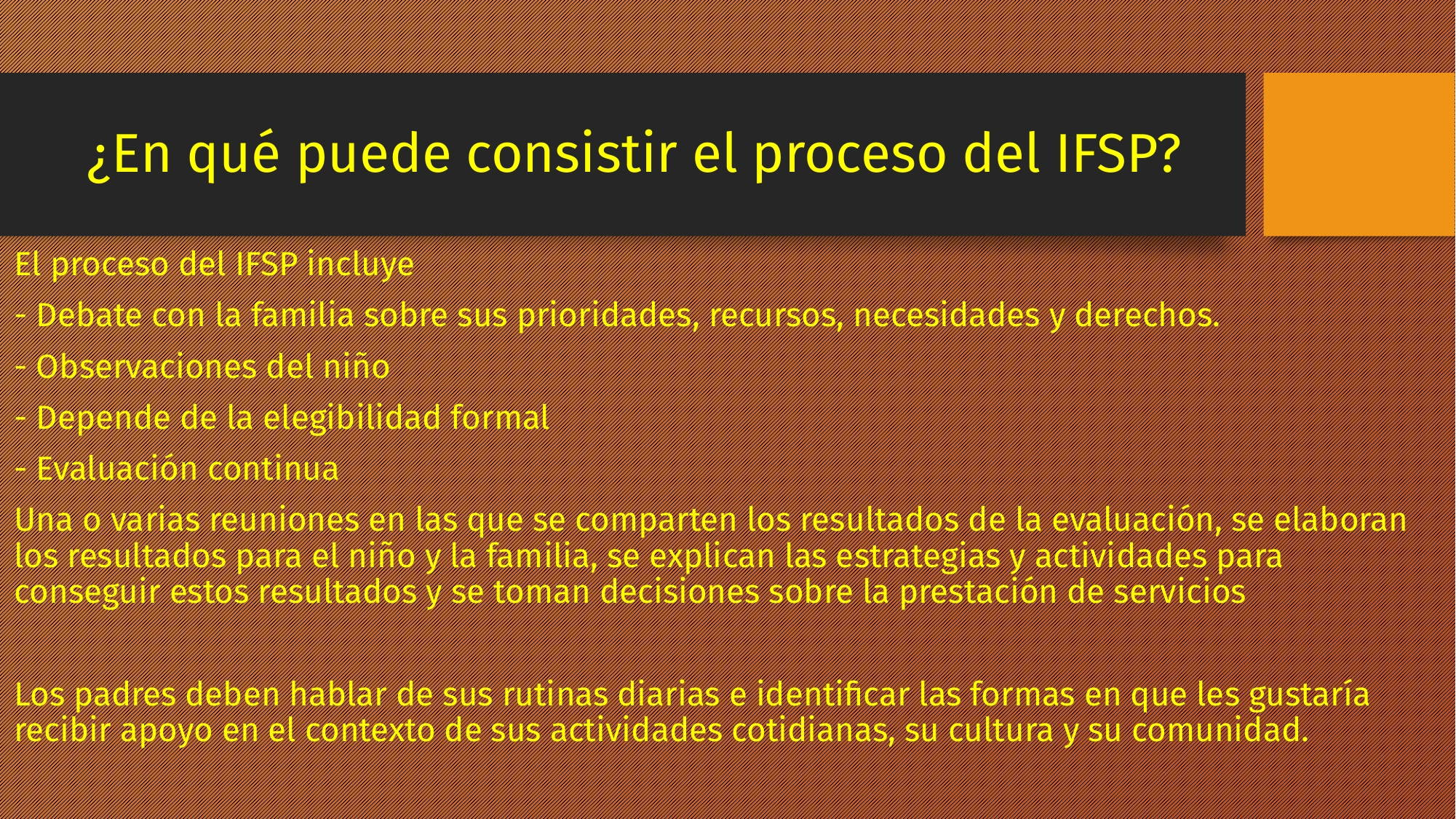

# ¿En qué puede consistir el proceso del IFSP?
El proceso del IFSP incluye
- Debate con la familia sobre sus prioridades, recursos, necesidades y derechos.
- Observaciones del niño
- Depende de la elegibilidad formal
- Evaluación continua
Una o varias reuniones en las que se comparten los resultados de la evaluación, se elaboran los resultados para el niño y la familia, se explican las estrategias y actividades para conseguir estos resultados y se toman decisiones sobre la prestación de servicios

Los padres deben hablar de sus rutinas diarias e identificar las formas en que les gustaría recibir apoyo en el contexto de sus actividades cotidianas, su cultura y su comunidad.